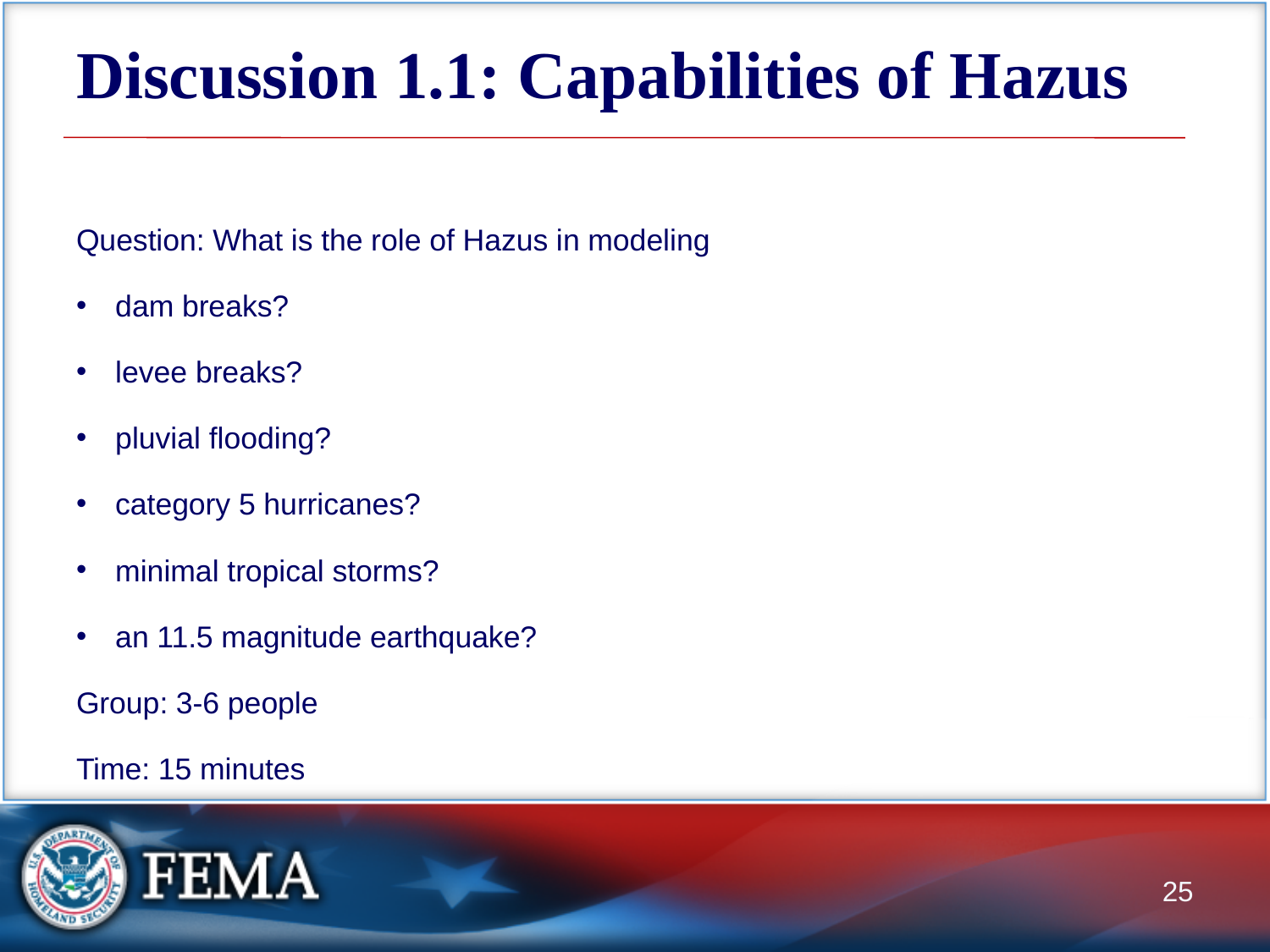

# Discussion 1.1: Capabilities of Hazus

Question: What is the role of Hazus in modeling
dam breaks?
levee breaks?
pluvial flooding?
category 5 hurricanes?
minimal tropical storms?
an 11.5 magnitude earthquake?
Group: 3-6 people
Time: 15 minutes
25